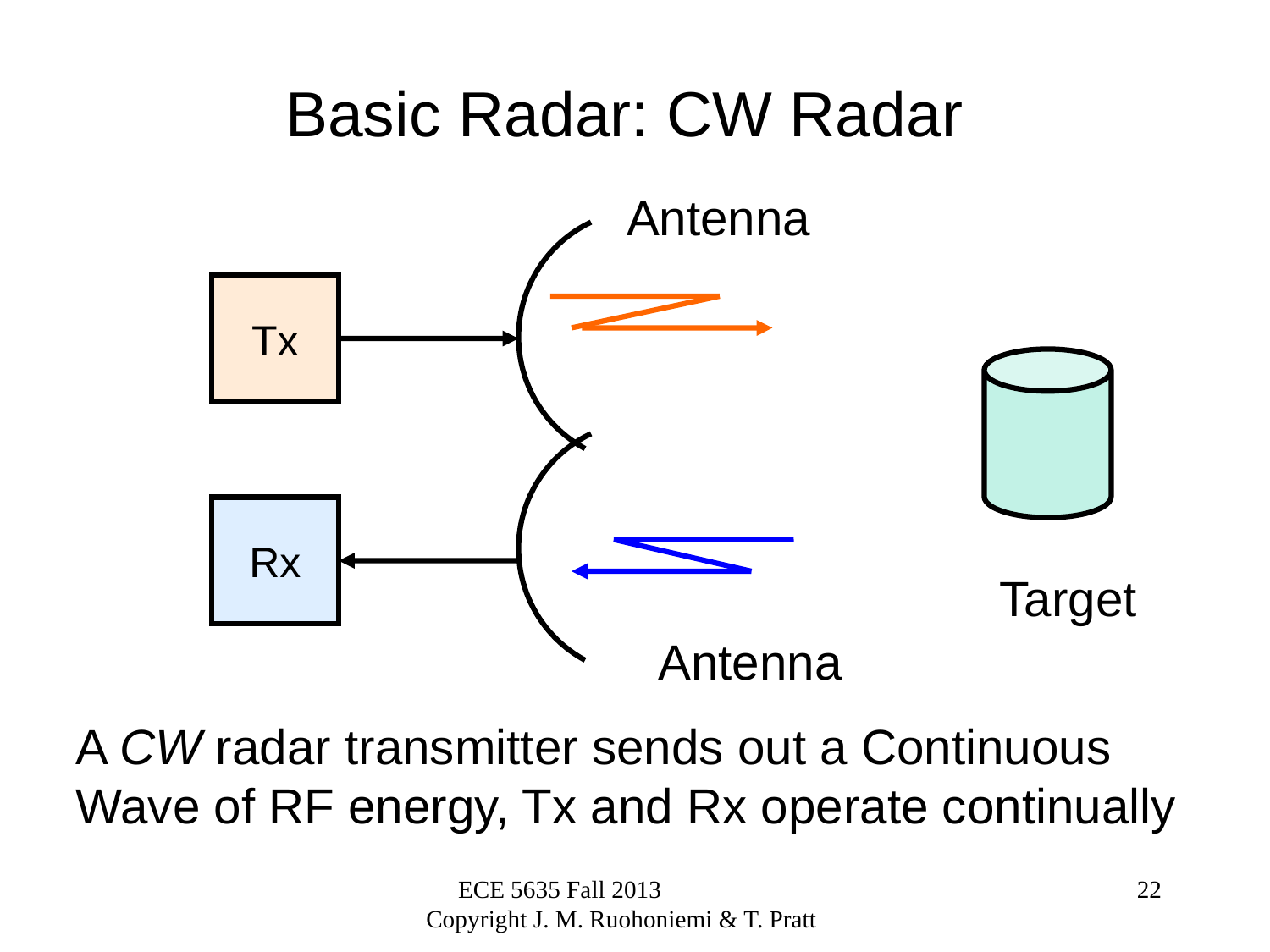

# Basic Radar: CW Radar
Antenna

Tx

Rx

Target

Antenna
A CW radar transmitter sends out a Continuous Wave of RF energy, Tx and Rx operate continually
ECE 5635 Fall 2013                      Copyright J. M. Ruohoniemi & T. Pratt
22